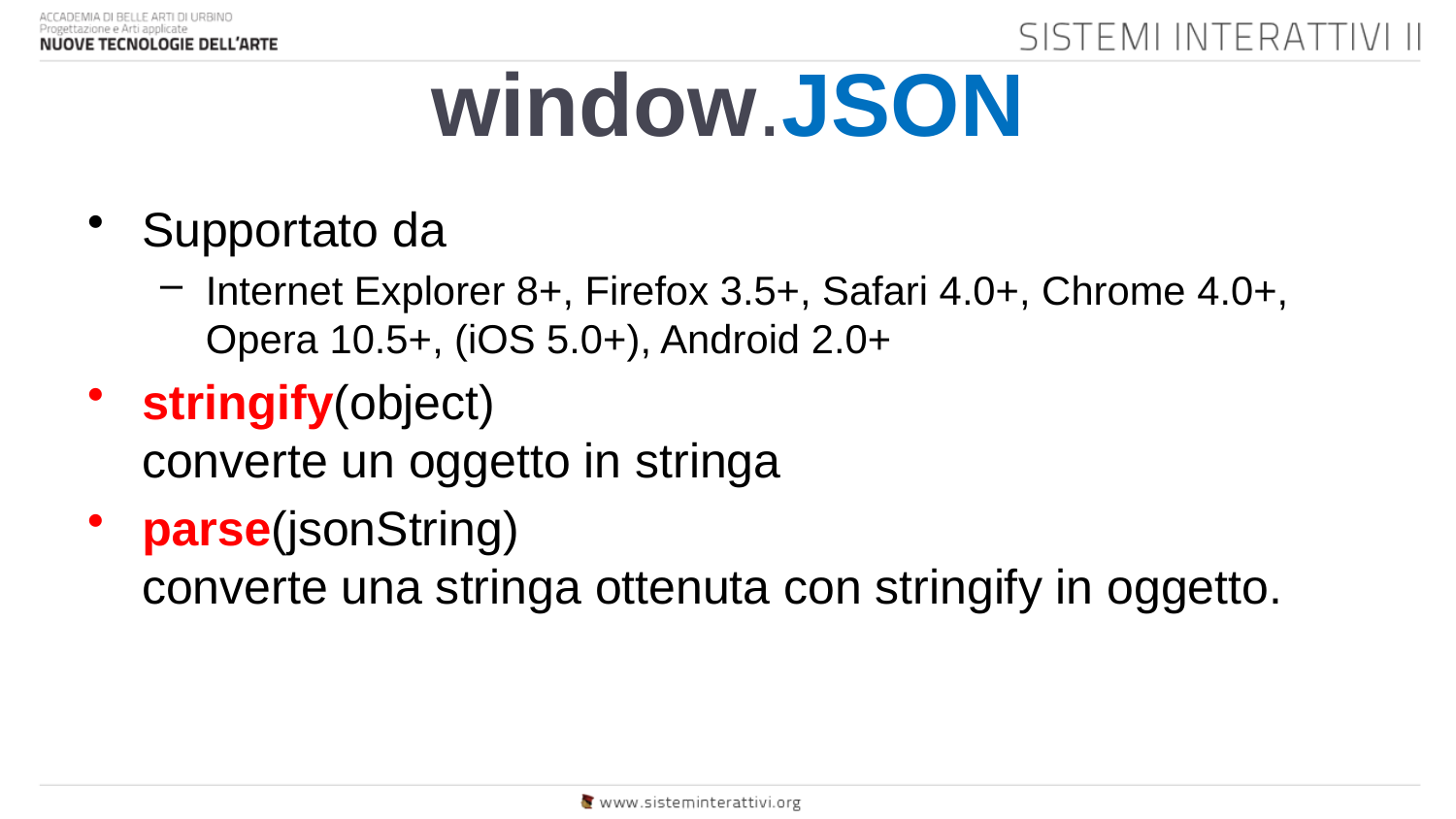

# window.JSON
Supportato da
Internet Explorer 8+, Firefox 3.5+, Safari 4.0+, Chrome 4.0+, Opera 10.5+, (iOS 5.0+), Android 2.0+
stringify(object)
converte un oggetto in stringa
parse(jsonString)
converte una stringa ottenuta con stringify in oggetto.